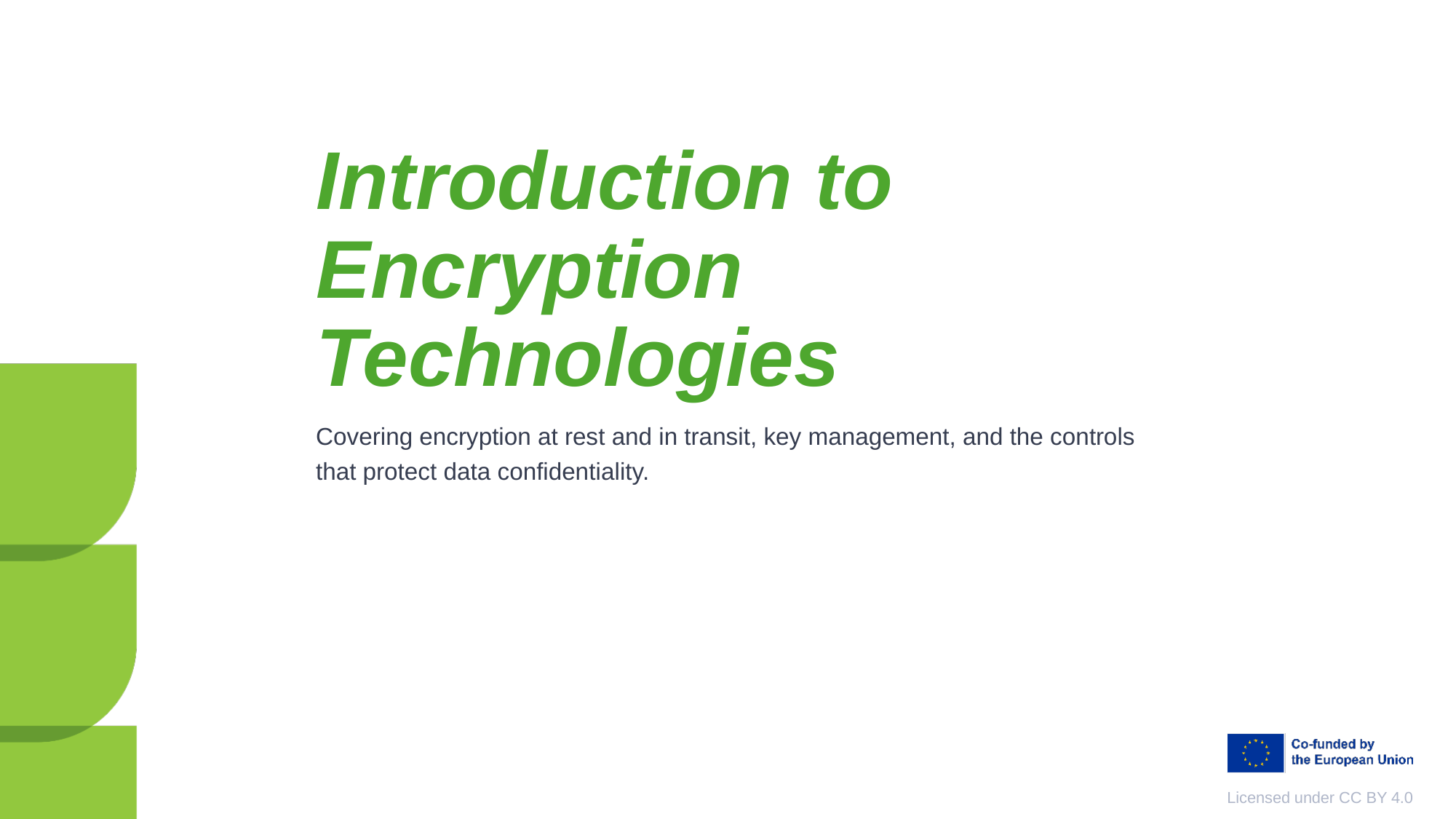

# Introduction to Encryption Technologies
Covering encryption at rest and in transit, key management, and the controls that protect data confidentiality.